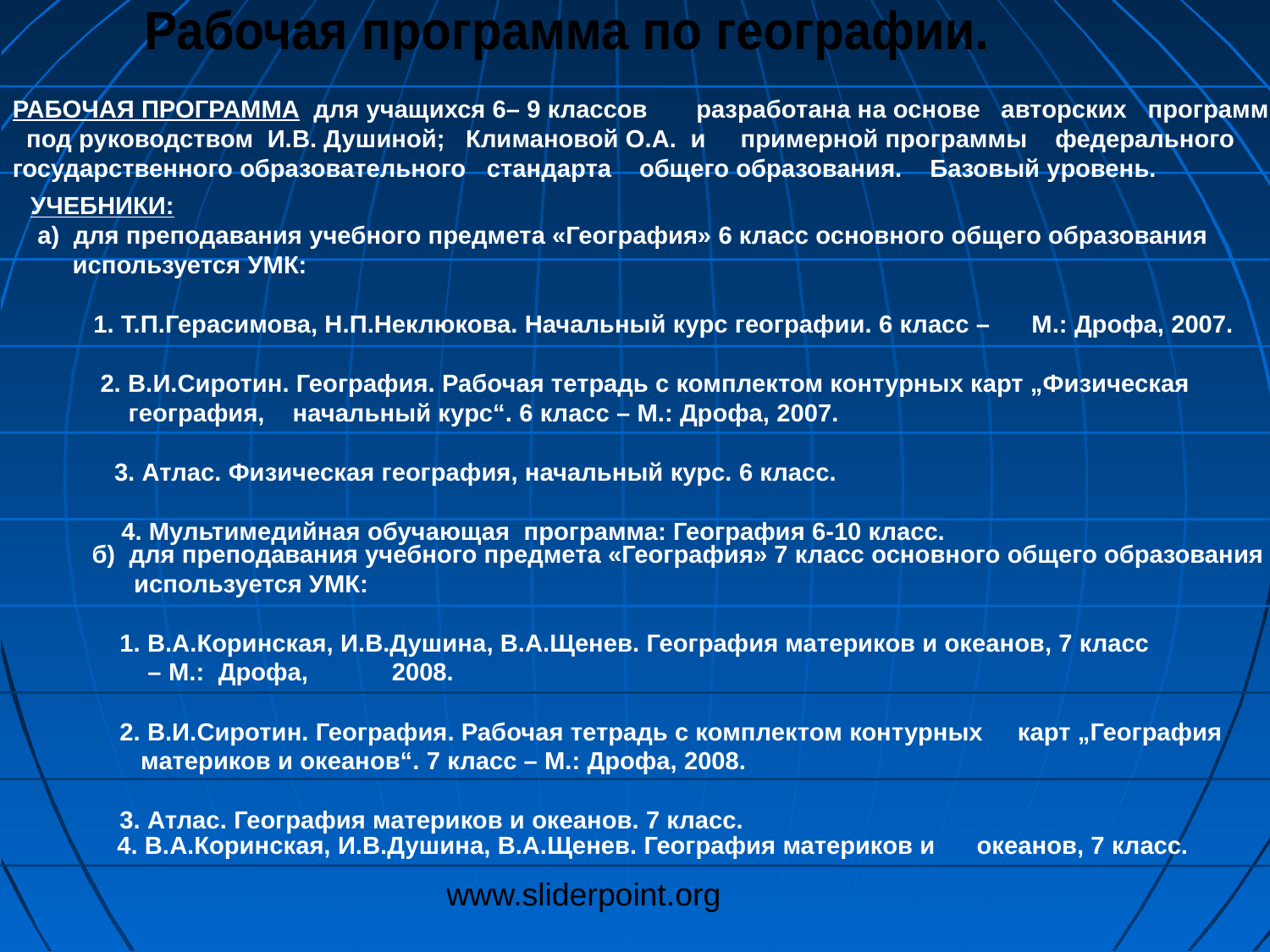

Рабочая программа по географии.
РАБОЧАЯ ПРОГРАММА  для учащихся 6– 9 классов       разработана на основе   авторских   программ      под руководством  И.В. Душиной;   Климановой О.А.  и     примерной программы    федерального       государственного образовательного   стандарта    общего образования.    Базовый уровень.
    УЧЕБНИКИ:
     а)  для преподавания учебного предмета «География» 6 класс основного общего образования
          используется УМК:

             1. Т.П.Герасимова, Н.П.Неклюкова. Начальный курс географии. 6 класс –      М.: Дрофа, 2007.

              2. В.И.Сиротин. География. Рабочая тетрадь с комплектом контурных карт „Физическая
                  география,    начальный курс“. 6 класс – М.: Дрофа, 2007.

                3. Атлас. Физическая география, начальный курс. 6 класс.

                 4. Мультимедийная обучающая  программа: География 6-10 класс.
   б)  для преподавания учебного предмета «География» 7 класс основного общего образования
         используется УМК:

       1. В.А.Коринская, И.В.Душина, В.А.Щенев. География материков и океанов, 7 класс
           – М.:  Дрофа,            2008.

       2. В.И.Сиротин. География. Рабочая тетрадь с комплектом контурных     карт „География
          материков и океанов“. 7 класс – М.: Дрофа, 2008.

       3. Атлас. География материков и океанов. 7 класс.

    4. В.А.Коринская, И.В.Душина, В.А.Щенев. География материков и      океанов, 7 класс.

www.sliderpoint.org